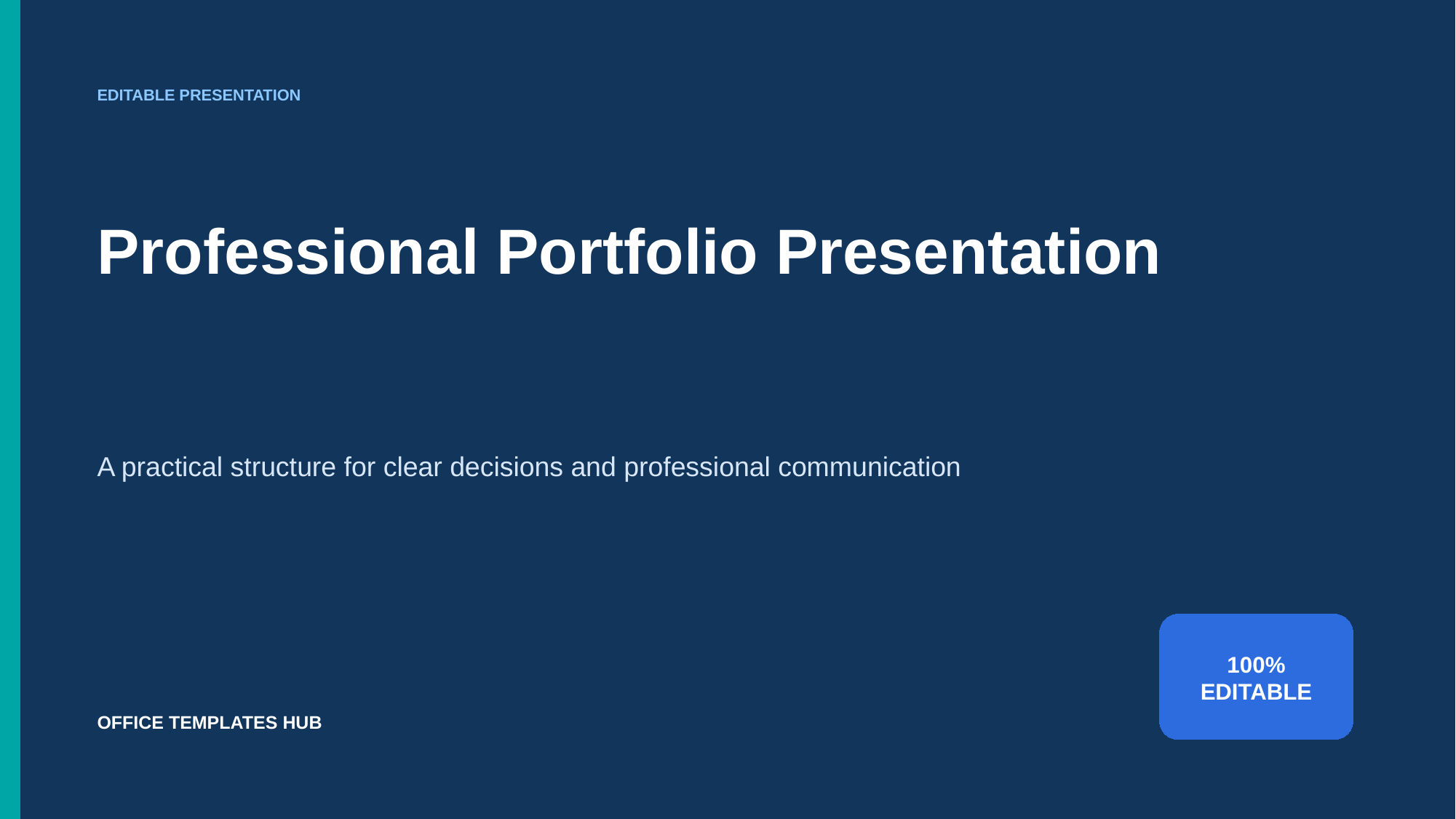

EDITABLE PRESENTATION
Professional Portfolio Presentation
A practical structure for clear decisions and professional communication

100%
EDITABLE
OFFICE TEMPLATES HUB